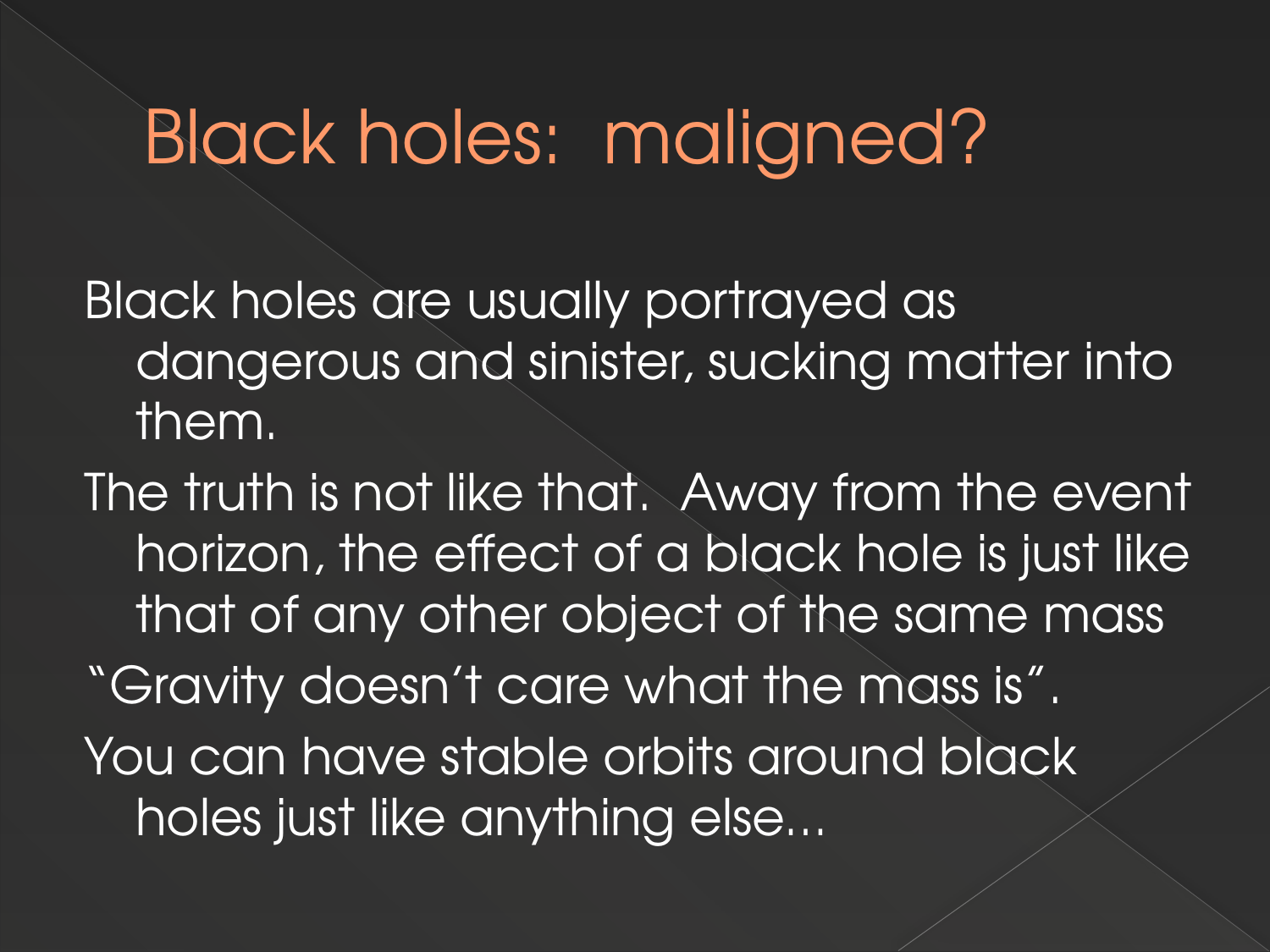

# Black holes:  maligned?
Black holes are usually portrayed as dangerous and sinister, sucking matter into them.
The truth is not like that.  Away from the event horizon, the effect of a black hole is just like that of any other object of the same mass
“Gravity doesn’t care what the mass is”.
You can have stable orbits around black holes just like anything else…